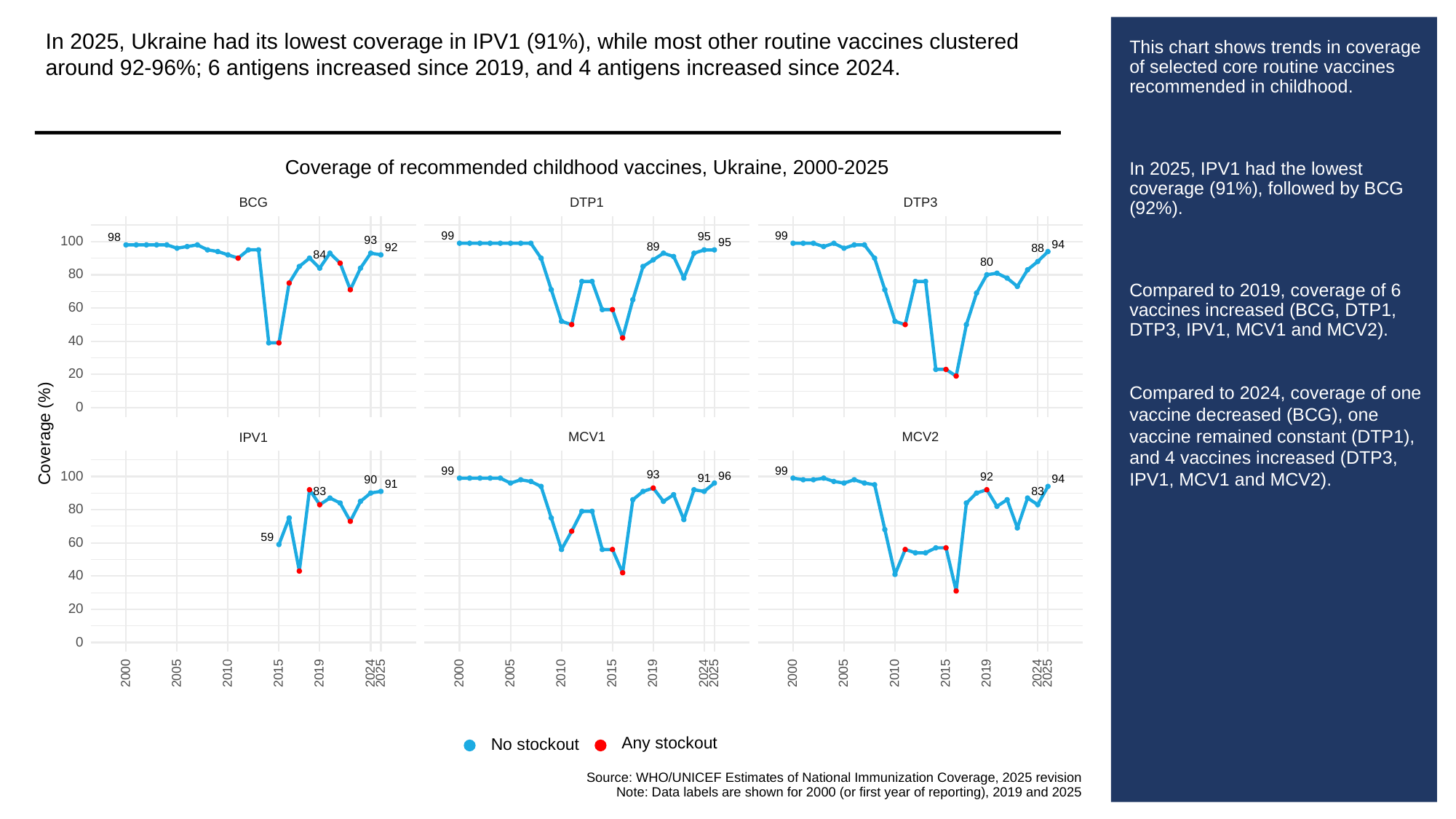

In 2025, Ukraine had its lowest coverage in IPV1 (91%), while most other routine vaccines clustered around 92-96%; 6 antigens increased since 2019, and 4 antigens increased since 2024.
# This chart shows trends in coverage of selected core routine vaccines recommended in childhood.

In 2025, IPV1 had the lowest coverage (91%), followed by BCG (92%).

Compared to 2019, coverage of 6 vaccines increased (BCG, DTP1, DTP3, IPV1, MCV1 and MCV2).

Compared to 2024, coverage of one vaccine decreased (BCG), one vaccine remained constant (DTP1), and 4 vaccines increased (DTP3, IPV1, MCV1 and MCV2).

Coverage of recommended childhood vaccines, Ukraine, 2000-2025
BCG
DTP3
DTP1

99
99
95
98
93
100
95
94

89

92

88

84

80

80

60

40

20

0

Coverage (%)
MCV1
MCV2
IPV1

99
99
93
100
96
92
91
94

90

91

83
83

80

59
60

40

20

0

2000
2005
2010
2015
2019
2024
2025
2000
2005
2010
2015
2019
2024
2025
2000
2005
2010
2015
2019
2024
2025
Any stockout
No stockout

Source: WHO/UNICEF Estimates of National Immunization Coverage, 2025 revision
Note: Data labels are shown for 2000 (or first year of reporting), 2019 and 2025